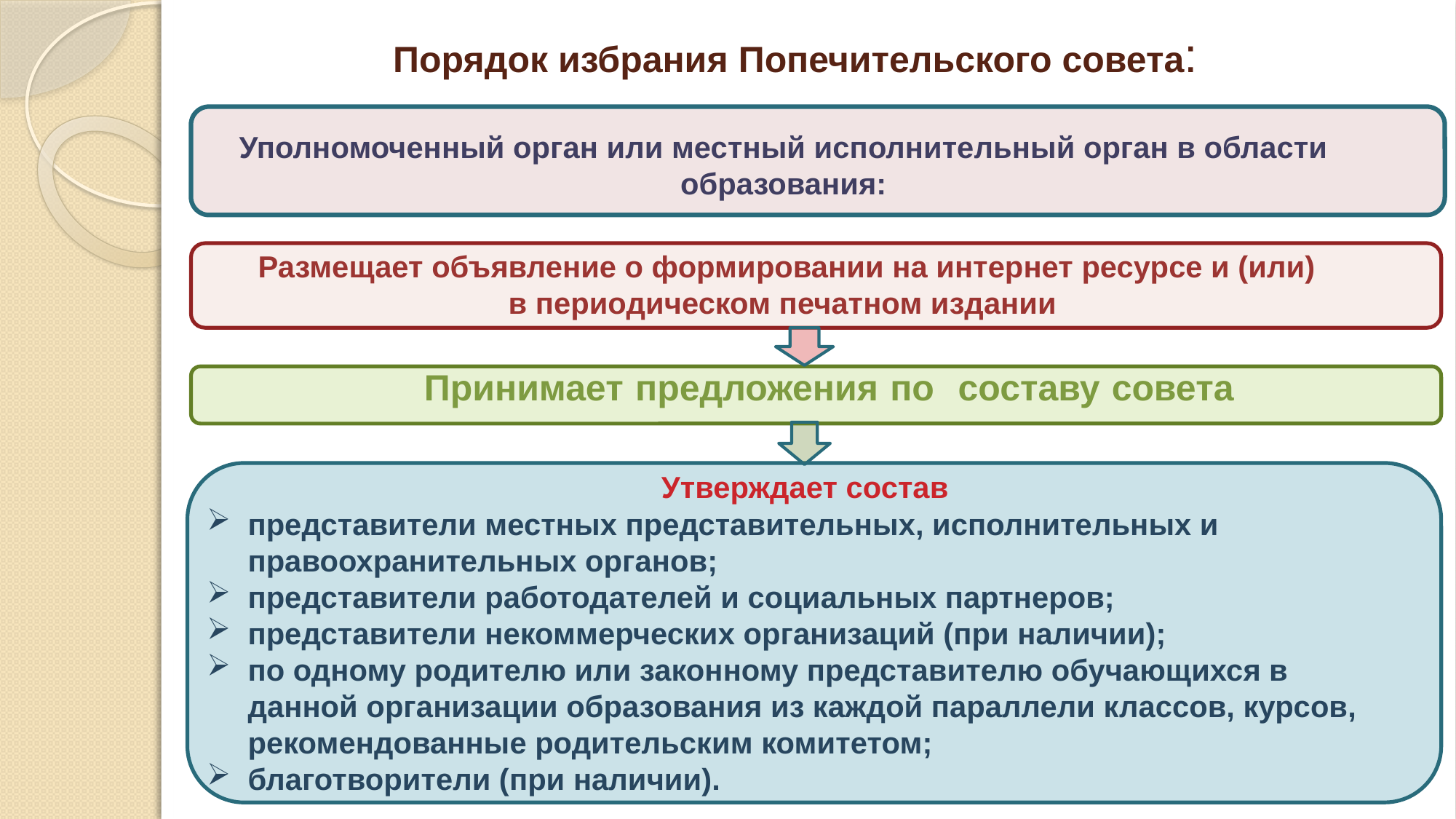

# Порядок избрания Попечительского совета:

Уполномоченный орган или местный исполнительный орган в области образования:
Размещает объявление о формировании на интернет ресурсе и (или) в периодическом печатном издании

  Принимает предложения по  составу совета

Утверждает состав
представители местных представительных, исполнительных и правоохранительных органов;
представители работодателей и социальных партнеров;
представители некоммерческих организаций (при наличии);
по одному родителю или законному представителю обучающихся в данной организации образования из каждой параллели классов, курсов, рекомендованные родительским комитетом;
благотворители (при наличии).